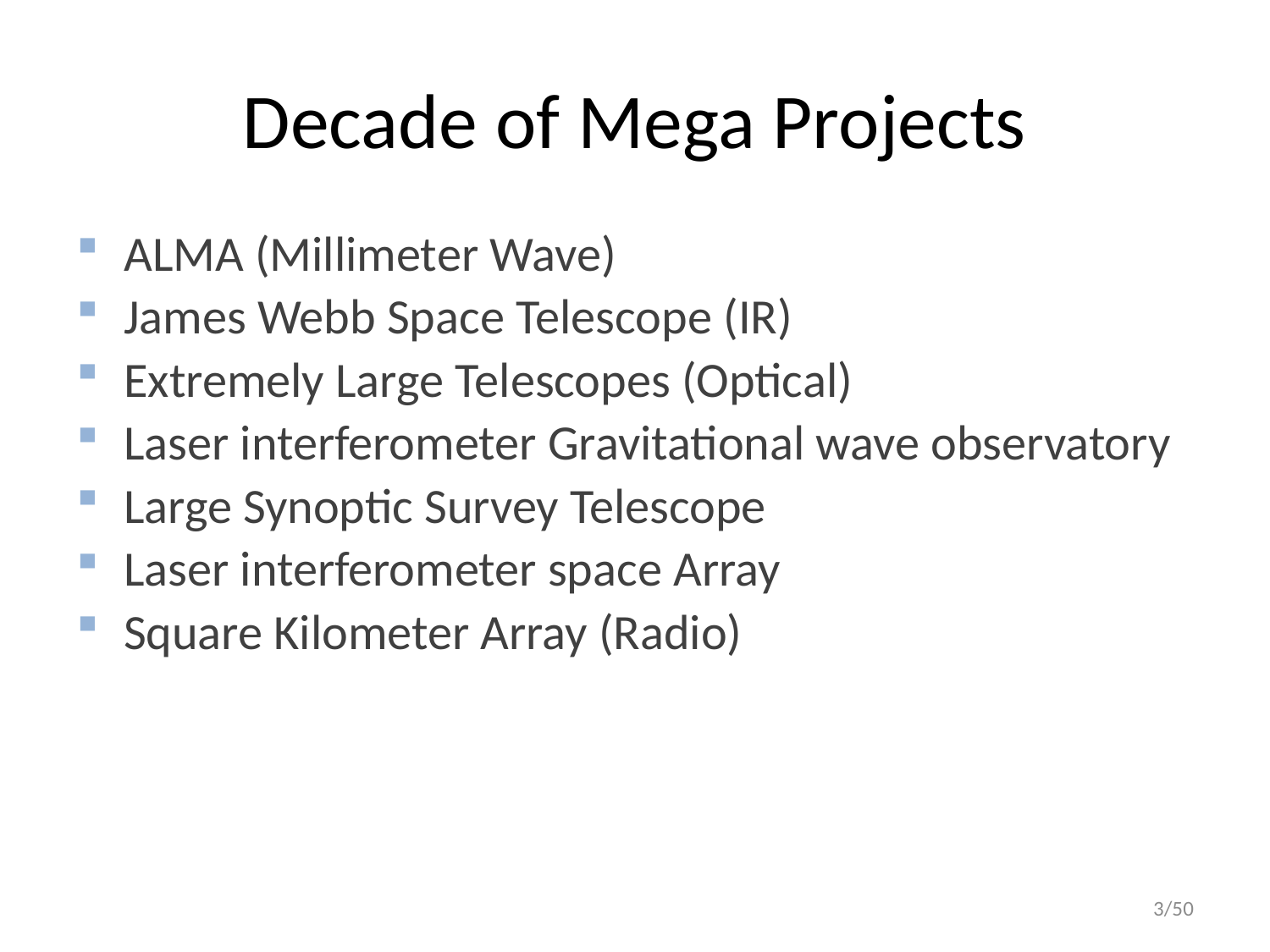

# Decade of Mega Projects
ALMA (Millimeter Wave)
James Webb Space Telescope (IR)
Extremely Large Telescopes (Optical)
Laser interferometer Gravitational wave observatory
Large Synoptic Survey Telescope
Laser interferometer space Array
Square Kilometer Array (Radio)

3/50